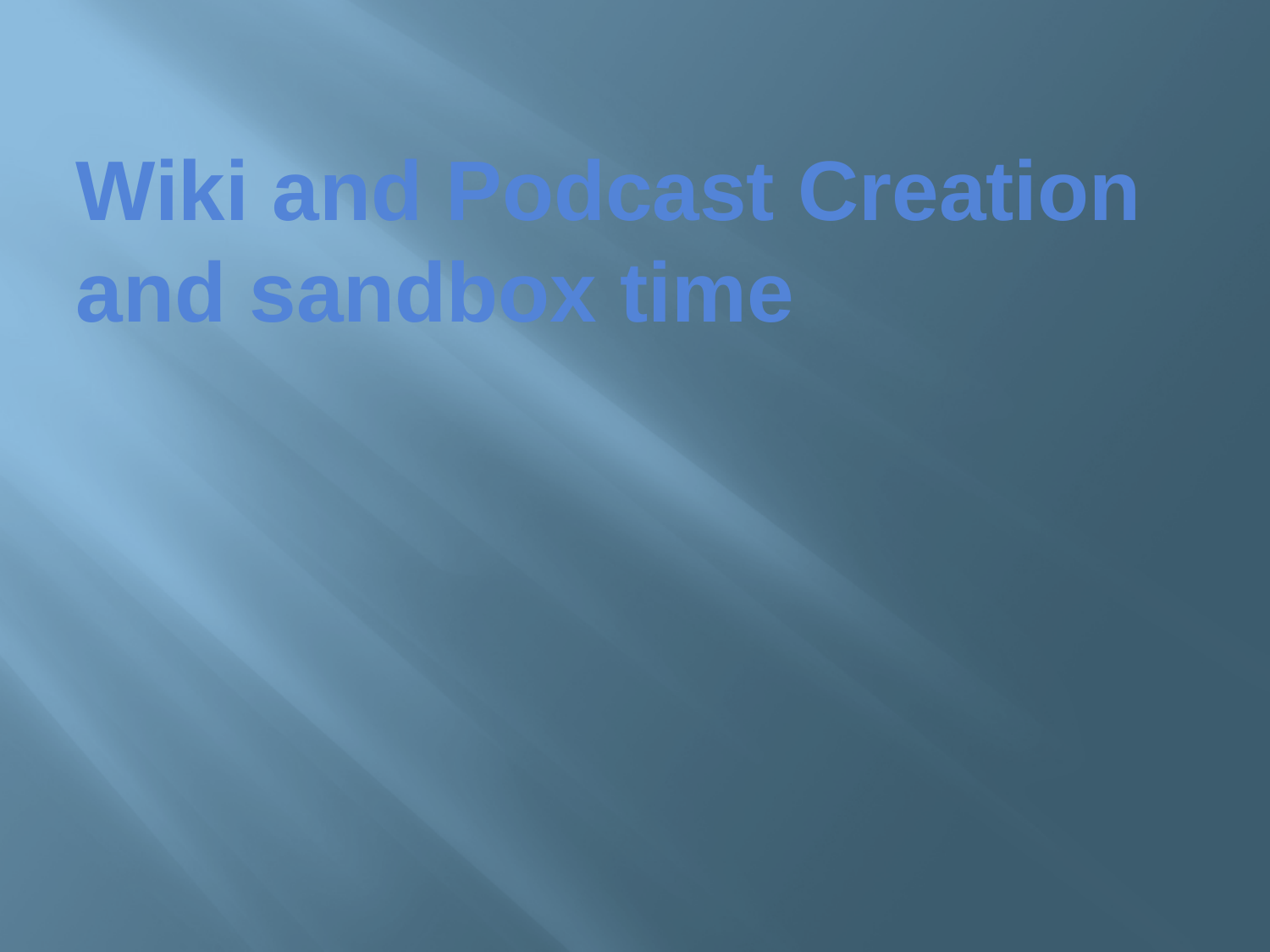

# Wiki and Podcast Creation and sandbox time